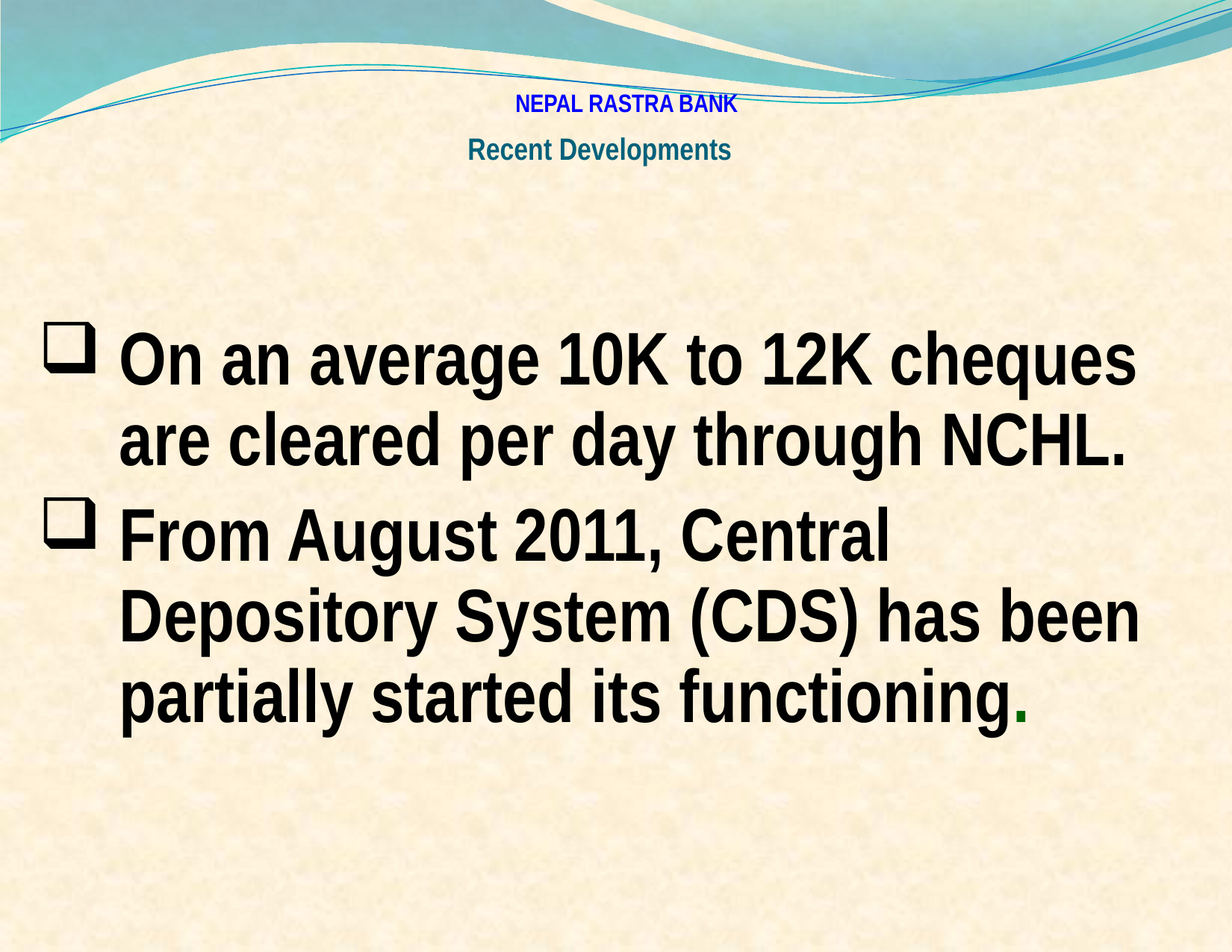

# NEPAL RASTRA BANK Recent Developments

On an average 10K to 12K cheques are cleared per day through NCHL.
From August 2011, Central Depository System (CDS) has been partially started its functioning.